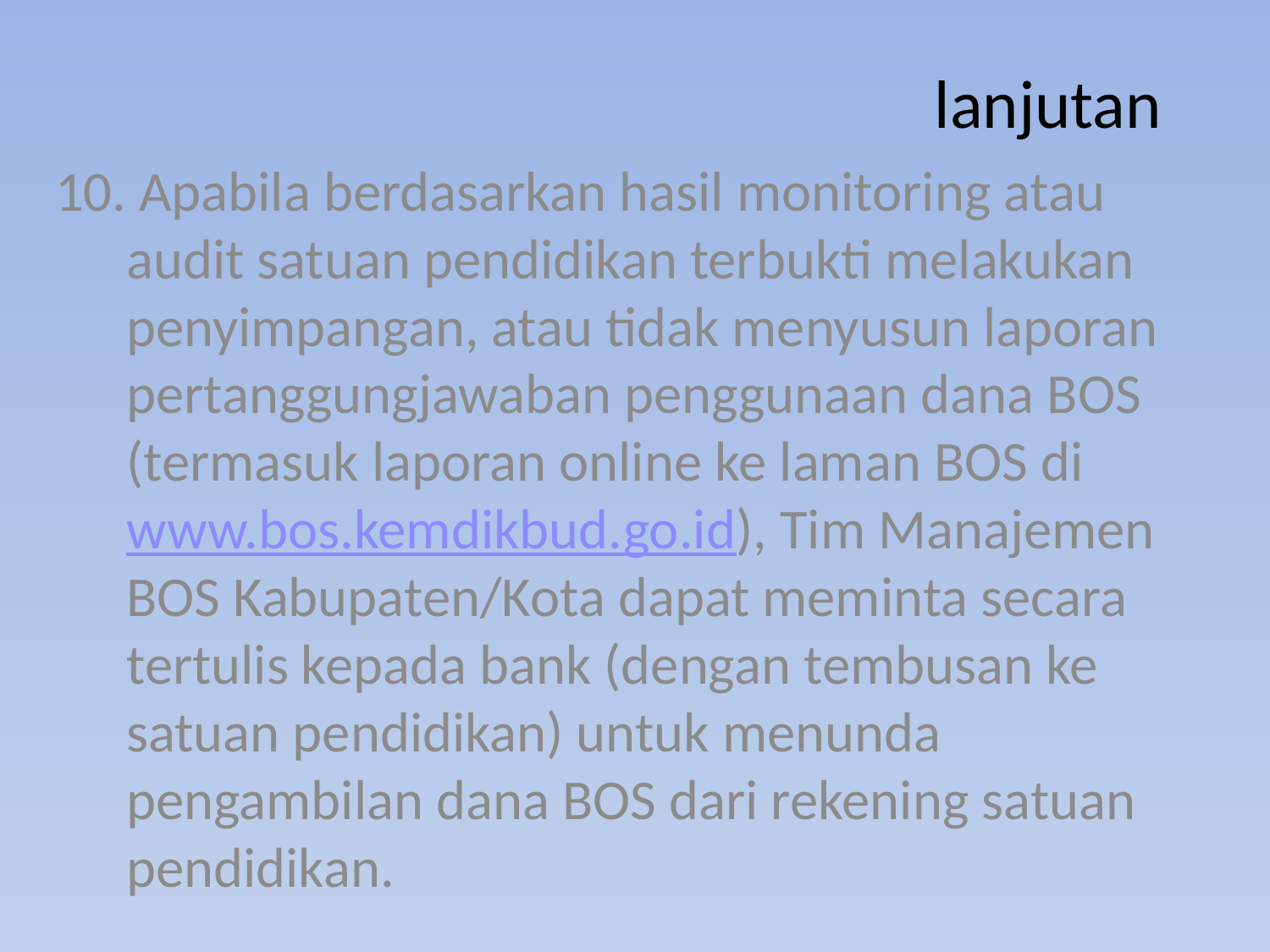

# lanjutan
10. Apabila berdasarkan hasil monitoring atau audit satuan pendidikan terbukti melakukan penyimpangan, atau tidak menyusun laporan pertanggungjawaban penggunaan dana BOS (termasuk laporan online ke laman BOS di www.bos.kemdikbud.go.id), Tim Manajemen BOS Kabupaten/Kota dapat meminta secara tertulis kepada bank (dengan tembusan ke satuan pendidikan) untuk menunda pengambilan dana BOS dari rekening satuan pendidikan.